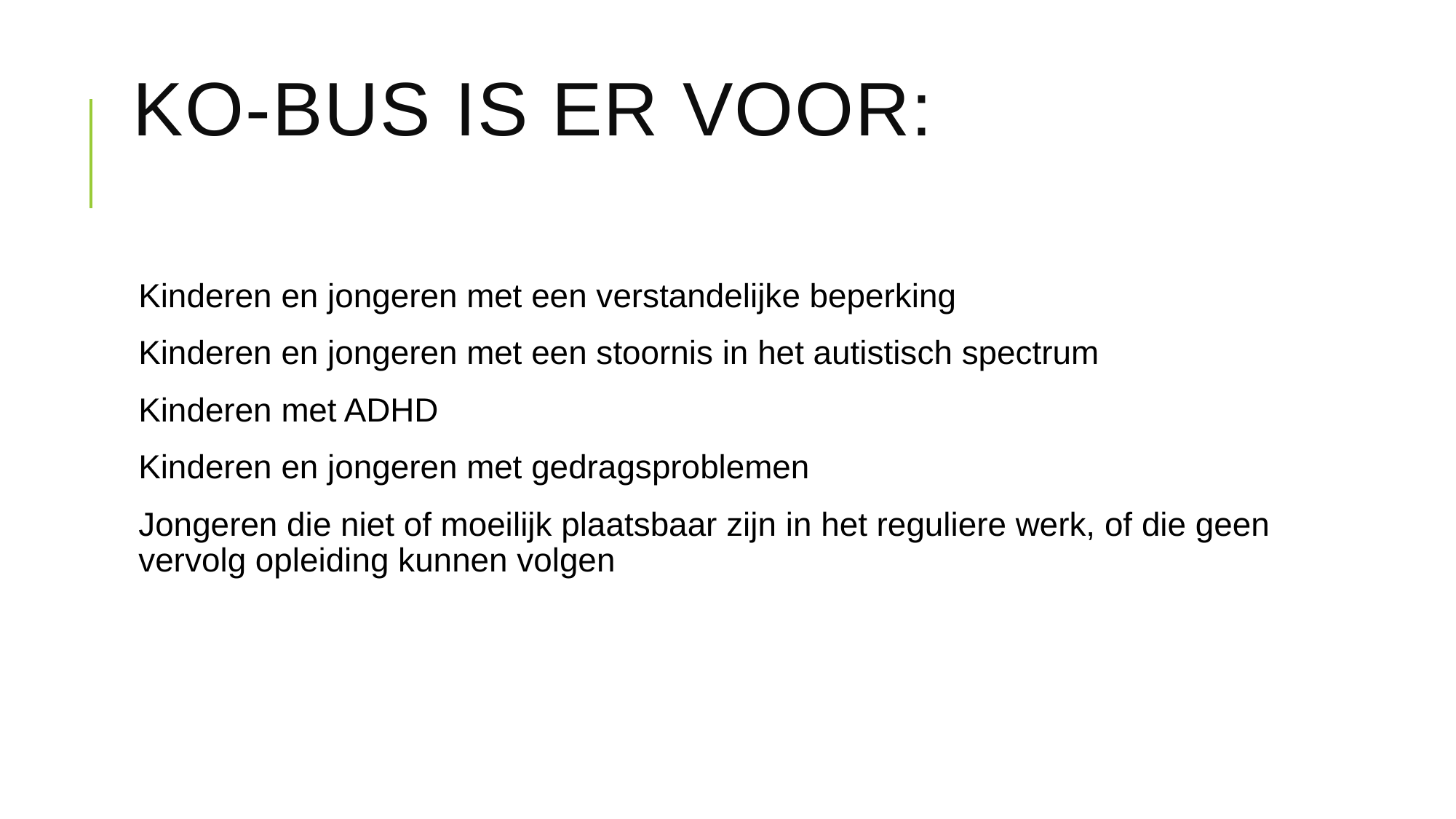

# Ko-bus is er voor:
Kinderen en jongeren met een verstandelijke beperking
Kinderen en jongeren met een stoornis in het autistisch spectrum
Kinderen met ADHD
Kinderen en jongeren met gedragsproblemen
Jongeren die niet of moeilijk plaatsbaar zijn in het reguliere werk, of die geen vervolg opleiding kunnen volgen